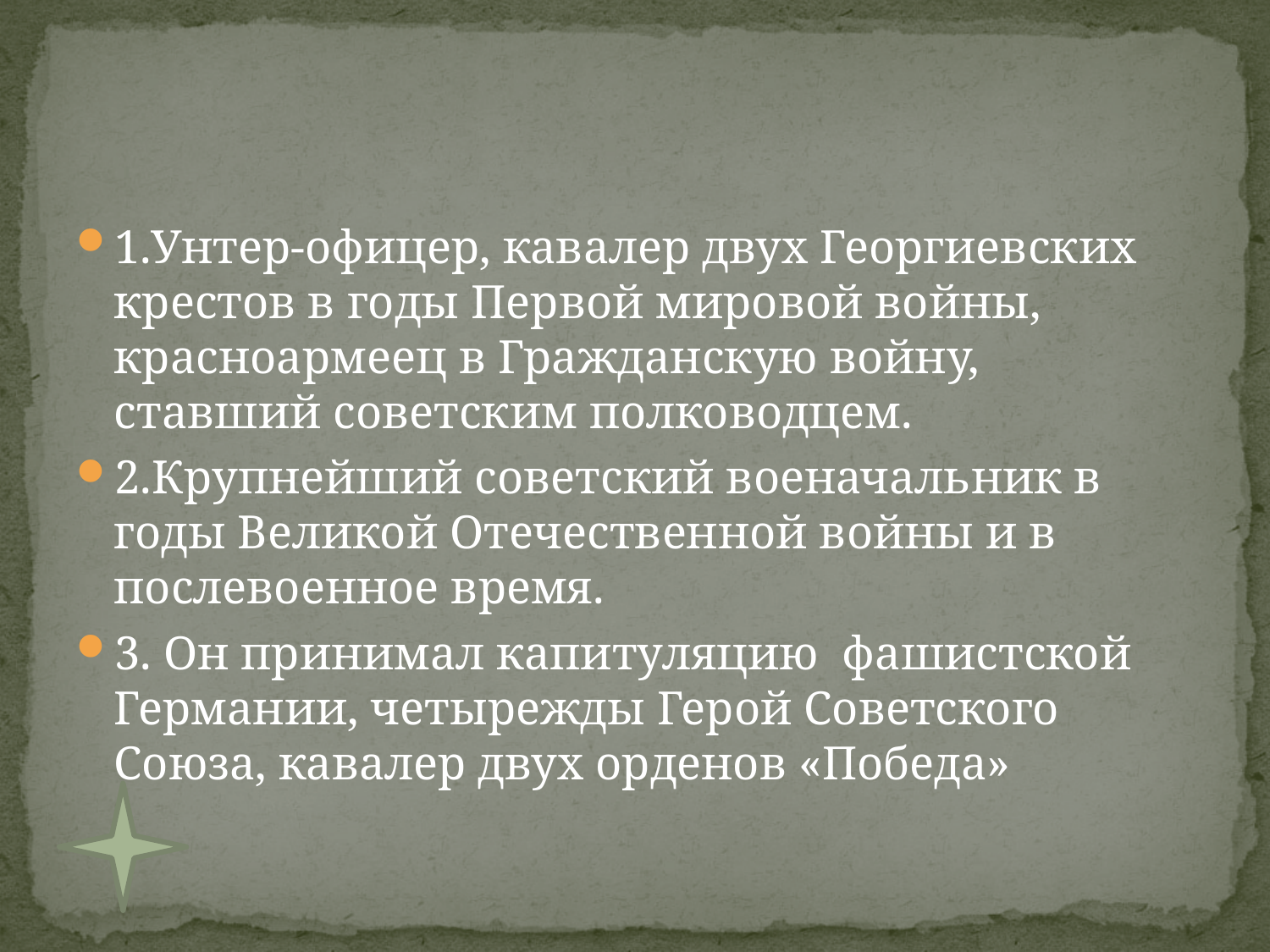

#
1.Унтер-офицер, кавалер двух Георгиевских крестов в годы Первой мировой войны, красноармеец в Гражданскую войну, ставший советским полководцем.
2.Крупнейший советский военачальник в годы Великой Отечественной войны и в послевоенное время.
3. Он принимал капитуляцию  фашистской Германии, четырежды Герой Советского Союза, кавалер двух орденов «Победа»